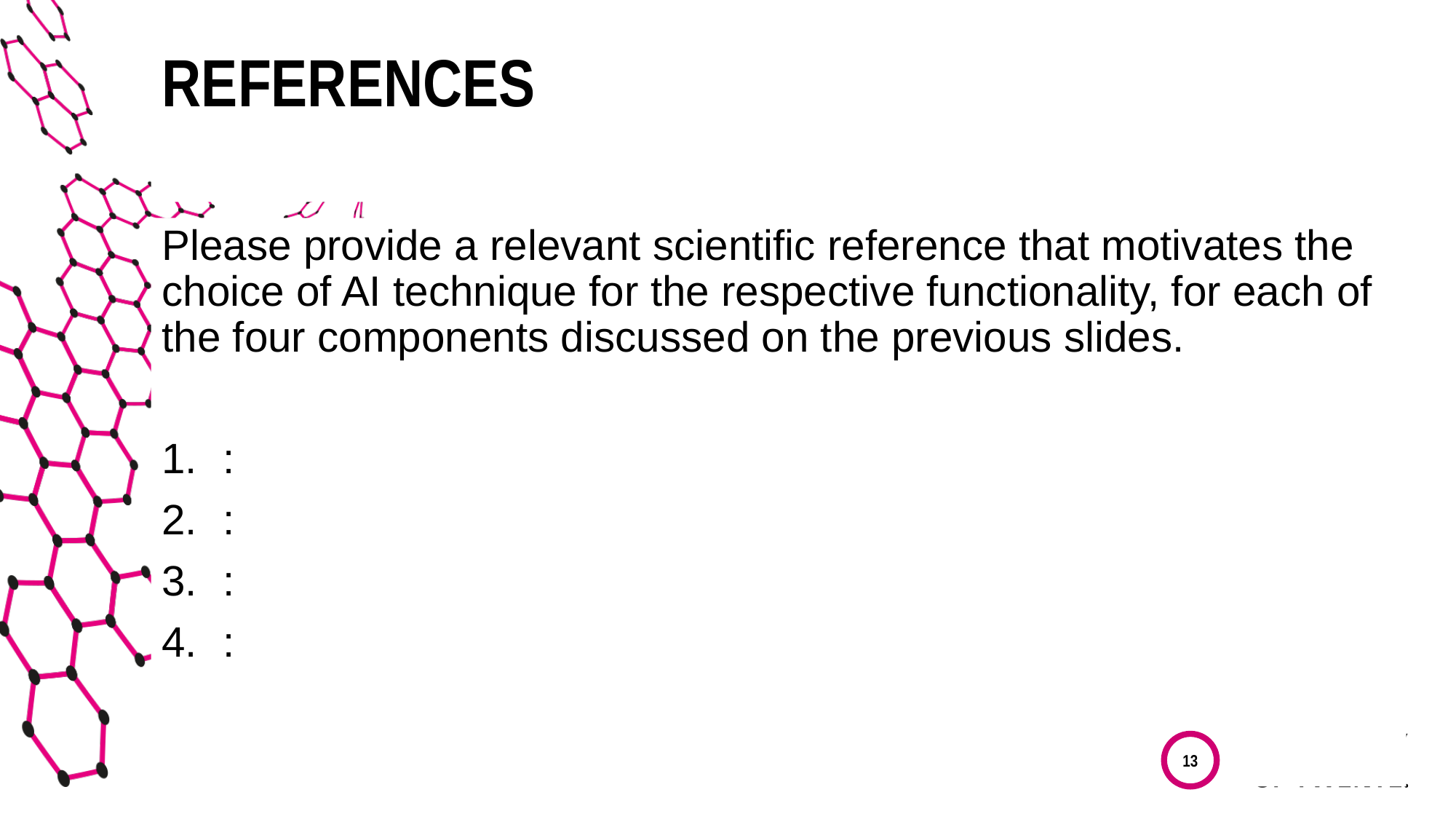

# References
Please provide a relevant scientific reference that motivates the choice of AI technique for the respective functionality, for each of the four components discussed on the previous slides.

:
:
:
:
13